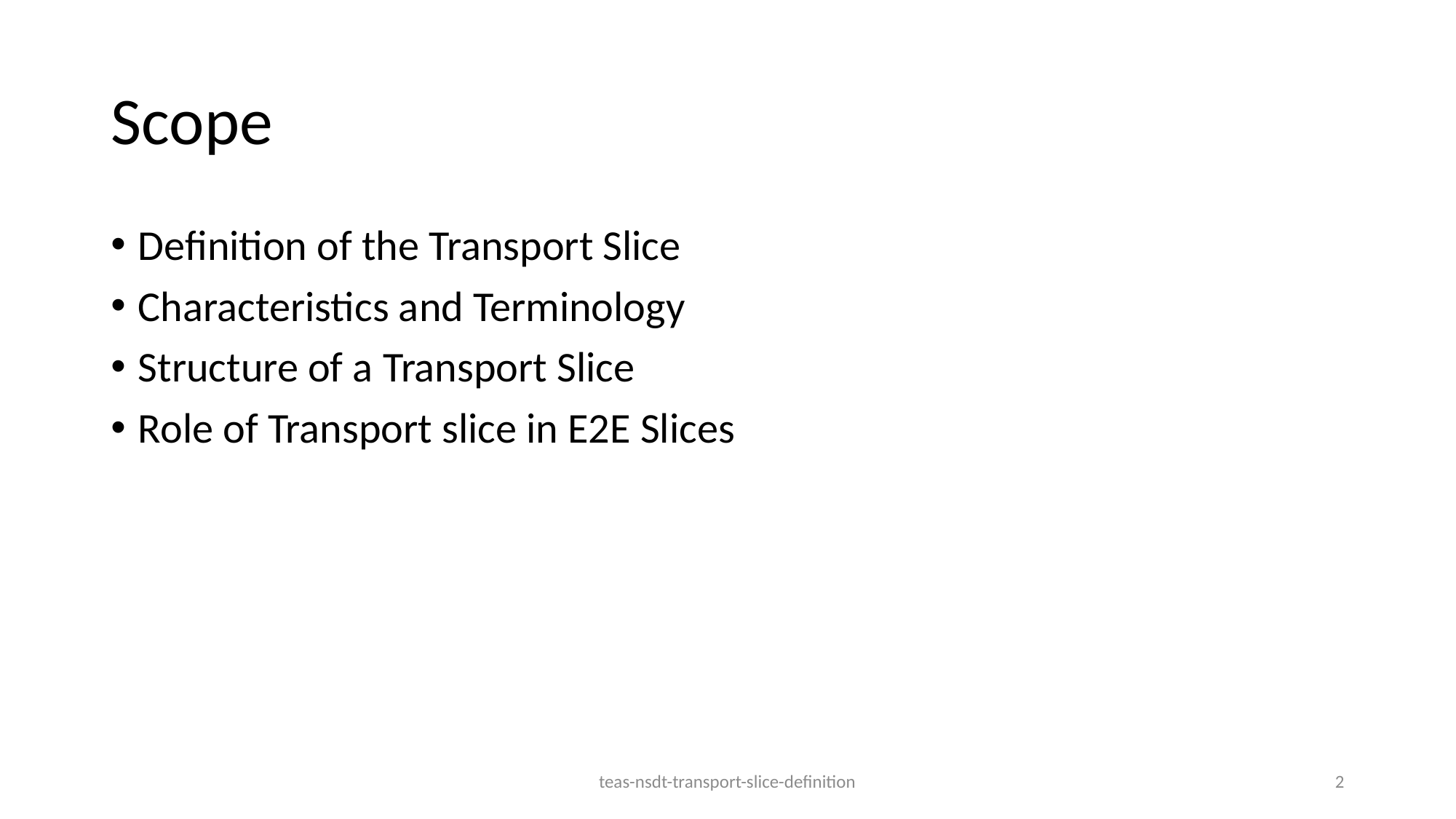

# Scope
Definition of the Transport Slice
Characteristics and Terminology
Structure of a Transport Slice
Role of Transport slice in E2E Slices
teas-nsdt-transport-slice-definition
2